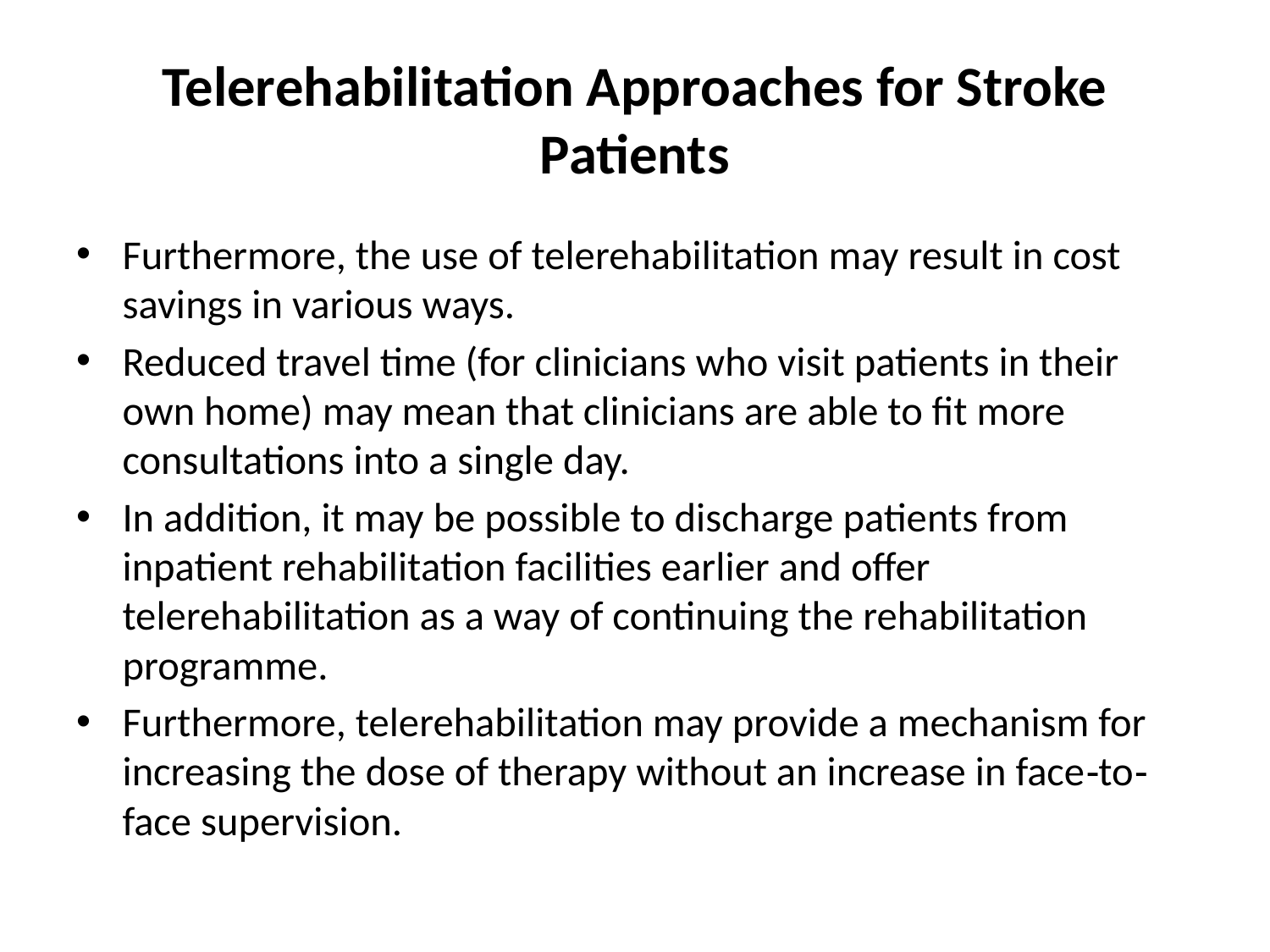

# Telerehabilitation Approaches for Stroke Patients
Furthermore, the use of telerehabilitation may result in cost savings in various ways.
Reduced travel time (for clinicians who visit patients in their own home) may mean that clinicians are able to fit more consultations into a single day.
In addition, it may be possible to discharge patients from inpatient rehabilitation facilities earlier and offer telerehabilitation as a way of continuing the rehabilitation programme.
Furthermore, telerehabilitation may provide a mechanism for increasing the dose of therapy without an increase in face‐to‐face supervision.